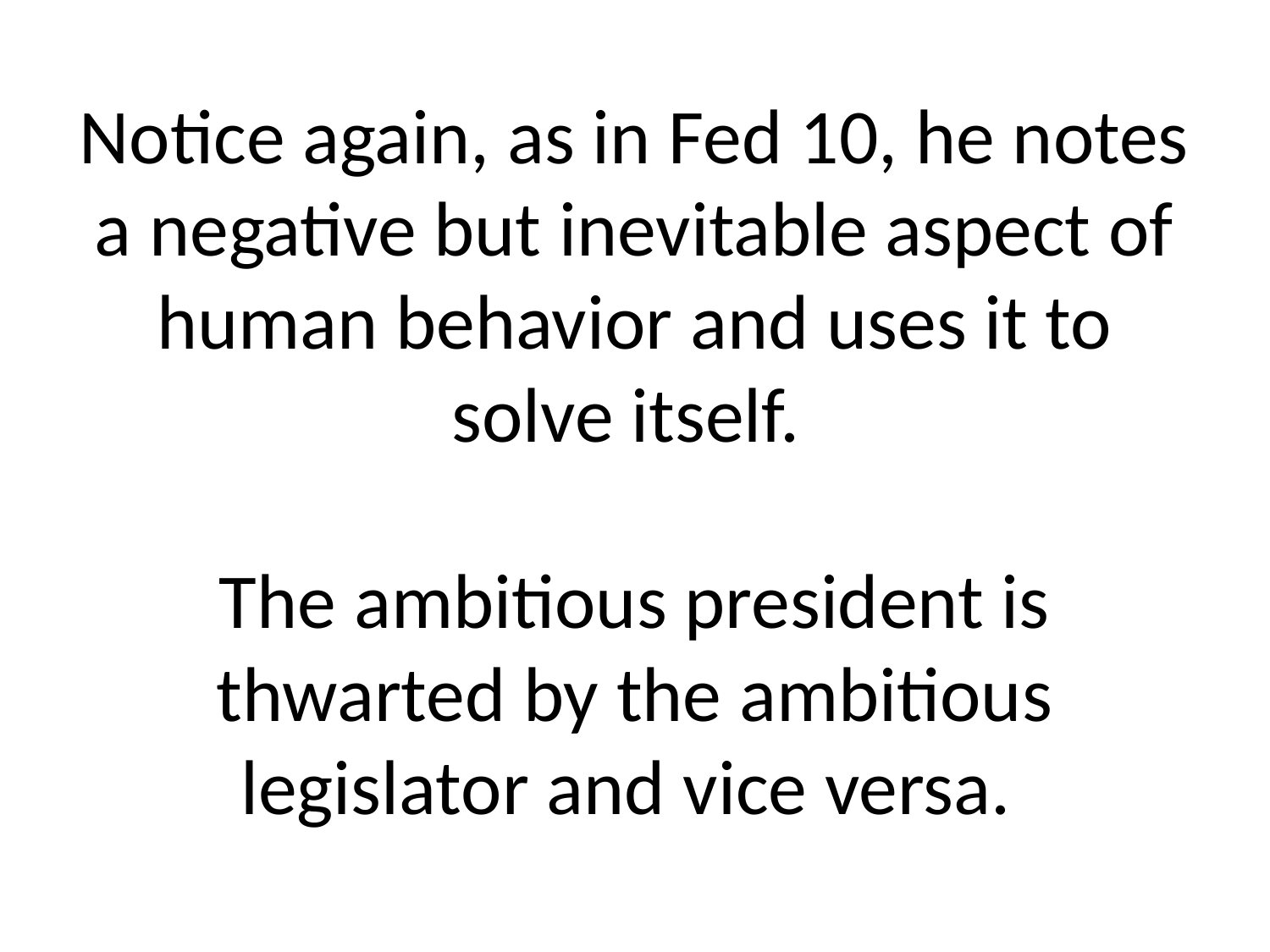

# Notice again, as in Fed 10, he notes a negative but inevitable aspect of human behavior and uses it to solve itself. The ambitious president is thwarted by the ambitious legislator and vice versa.